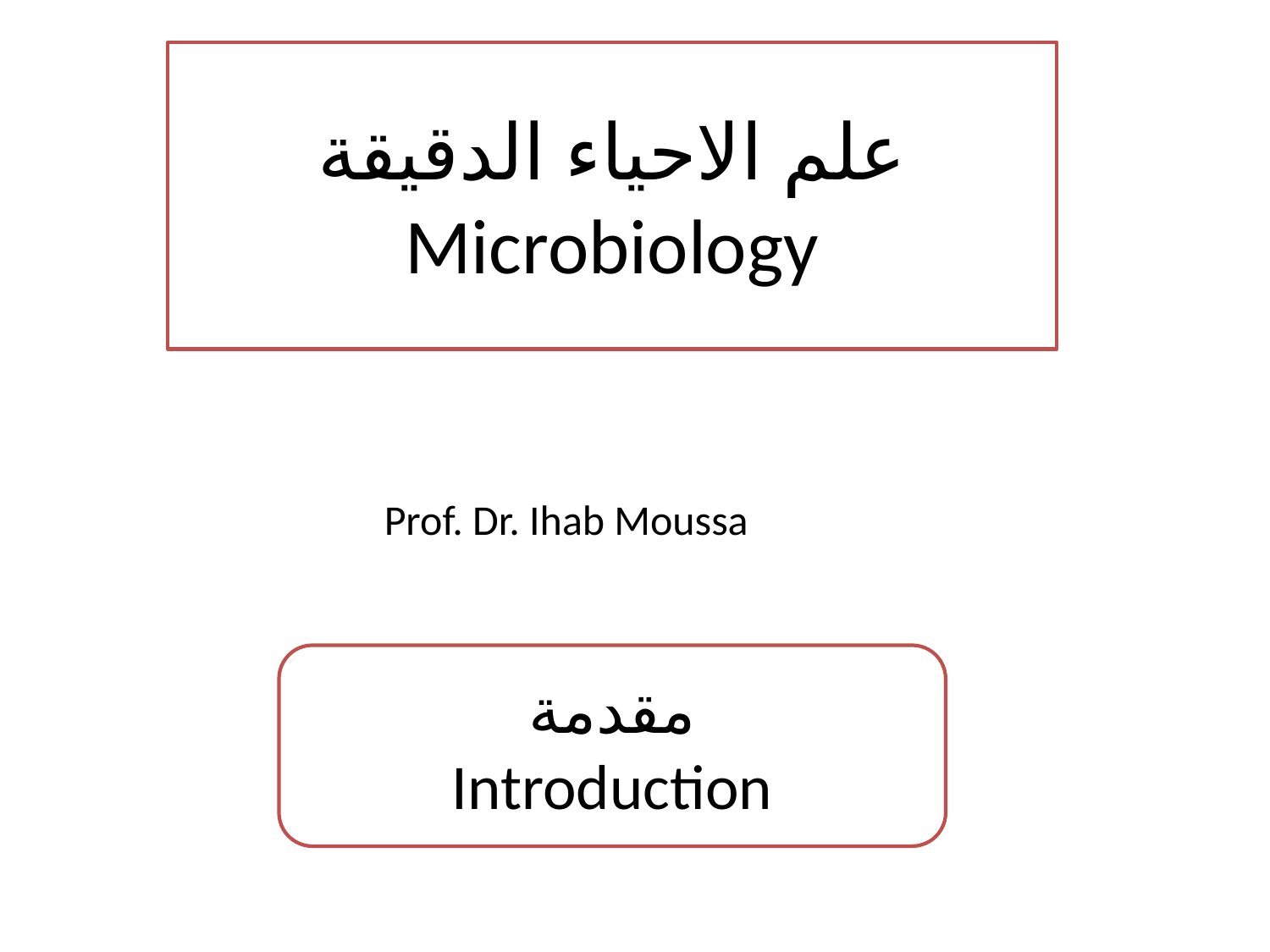

علم الاحياء الدقيقة
Microbiology
Prof. Dr. Ihab Moussa
مقدمة
Introduction